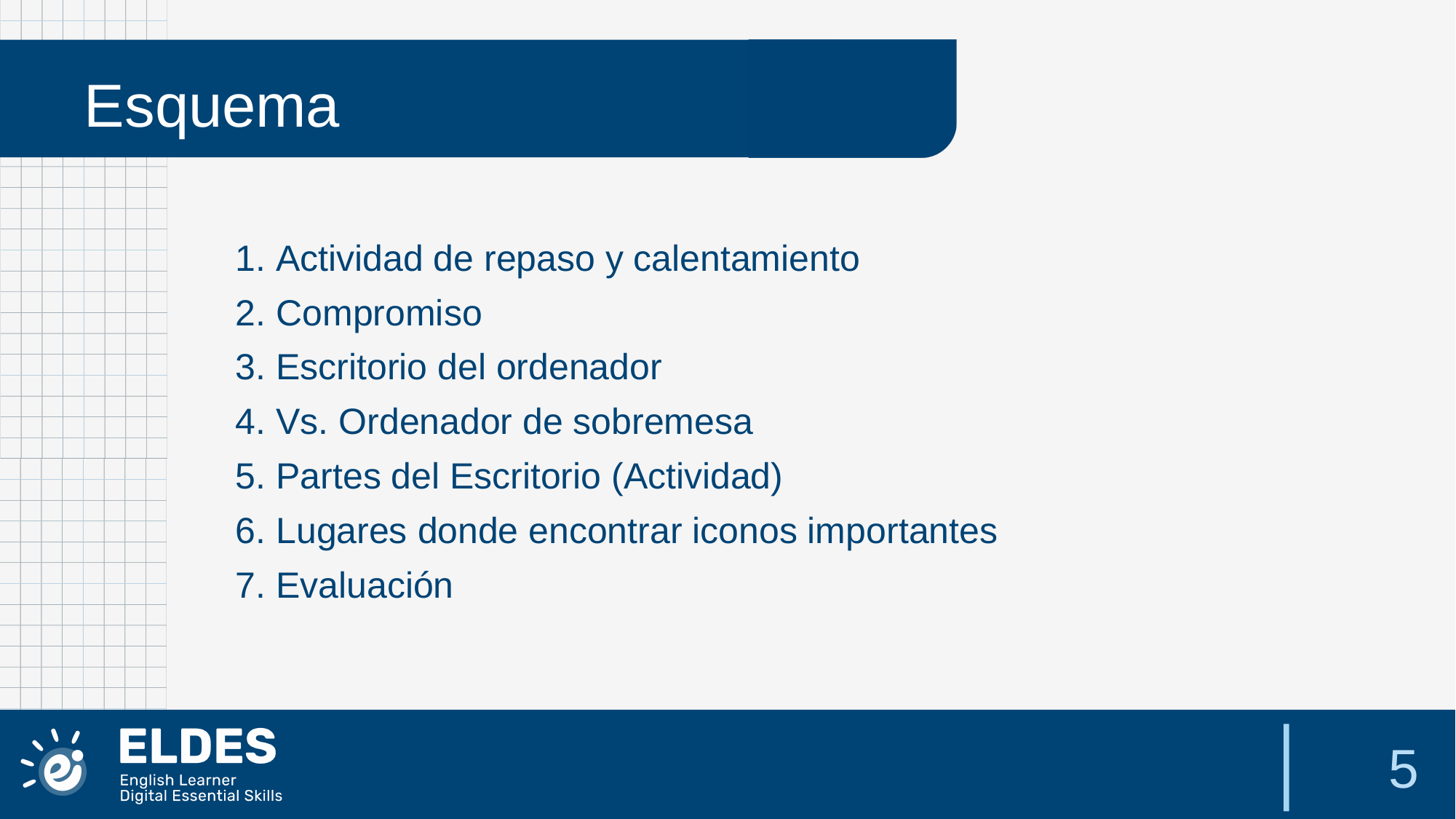

Esquema
Actividad de repaso y calentamiento
Compromiso
Escritorio del ordenador
Vs. Ordenador de sobremesa
Partes del Escritorio (Actividad)
Lugares donde encontrar iconos importantes
Evaluación
5